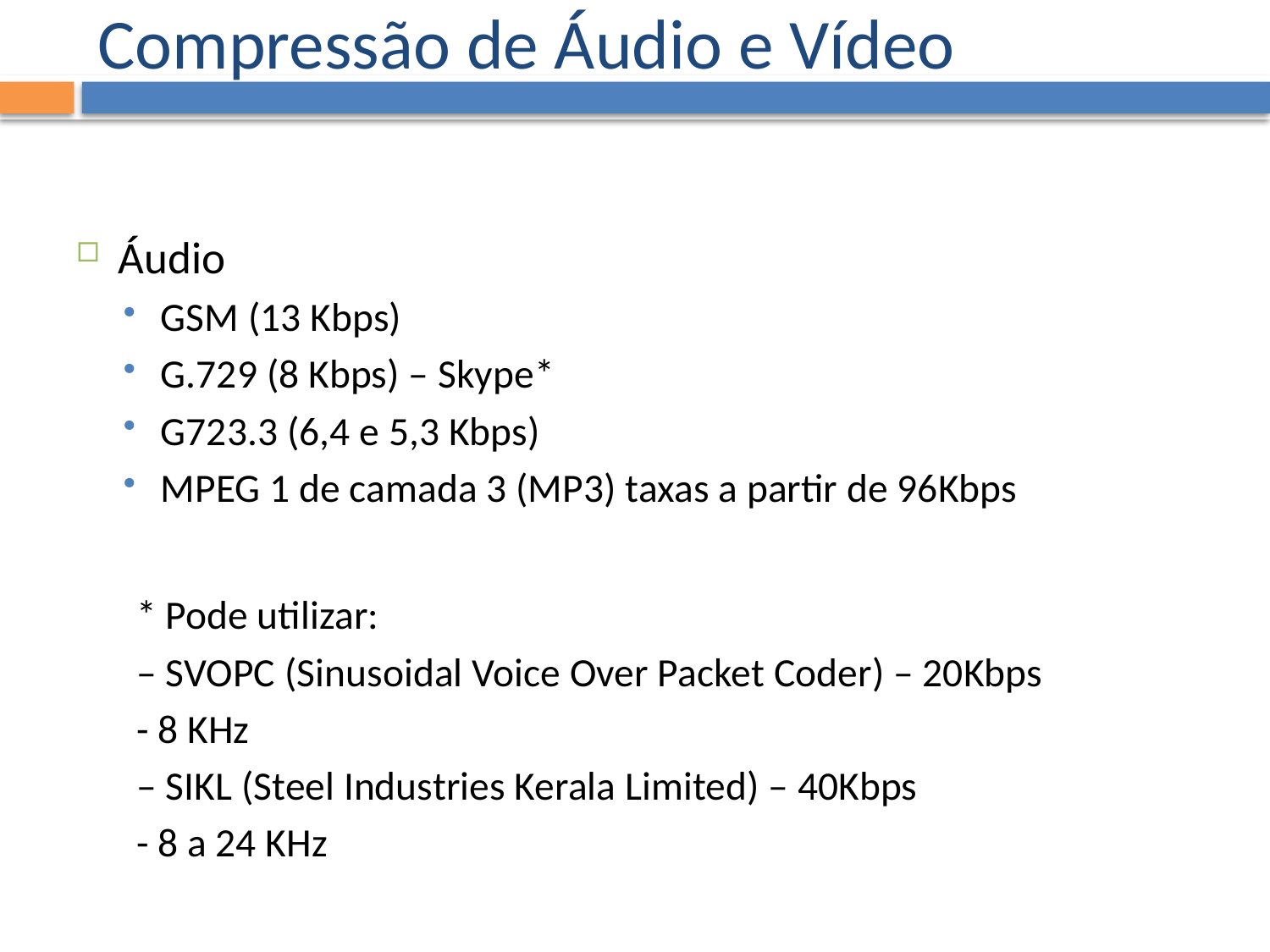

# Compressão de Áudio e Vídeo
Áudio
GSM (13 Kbps)
G.729 (8 Kbps) – Skype*
G723.3 (6,4 e 5,3 Kbps)
MPEG 1 de camada 3 (MP3) taxas a partir de 96Kbps

* Pode utilizar:
– SVOPC (Sinusoidal Voice Over Packet Coder) – 20Kbps
	- 8 KHz
– SIKL (Steel Industries Kerala Limited) – 40Kbps
	- 8 a 24 KHz